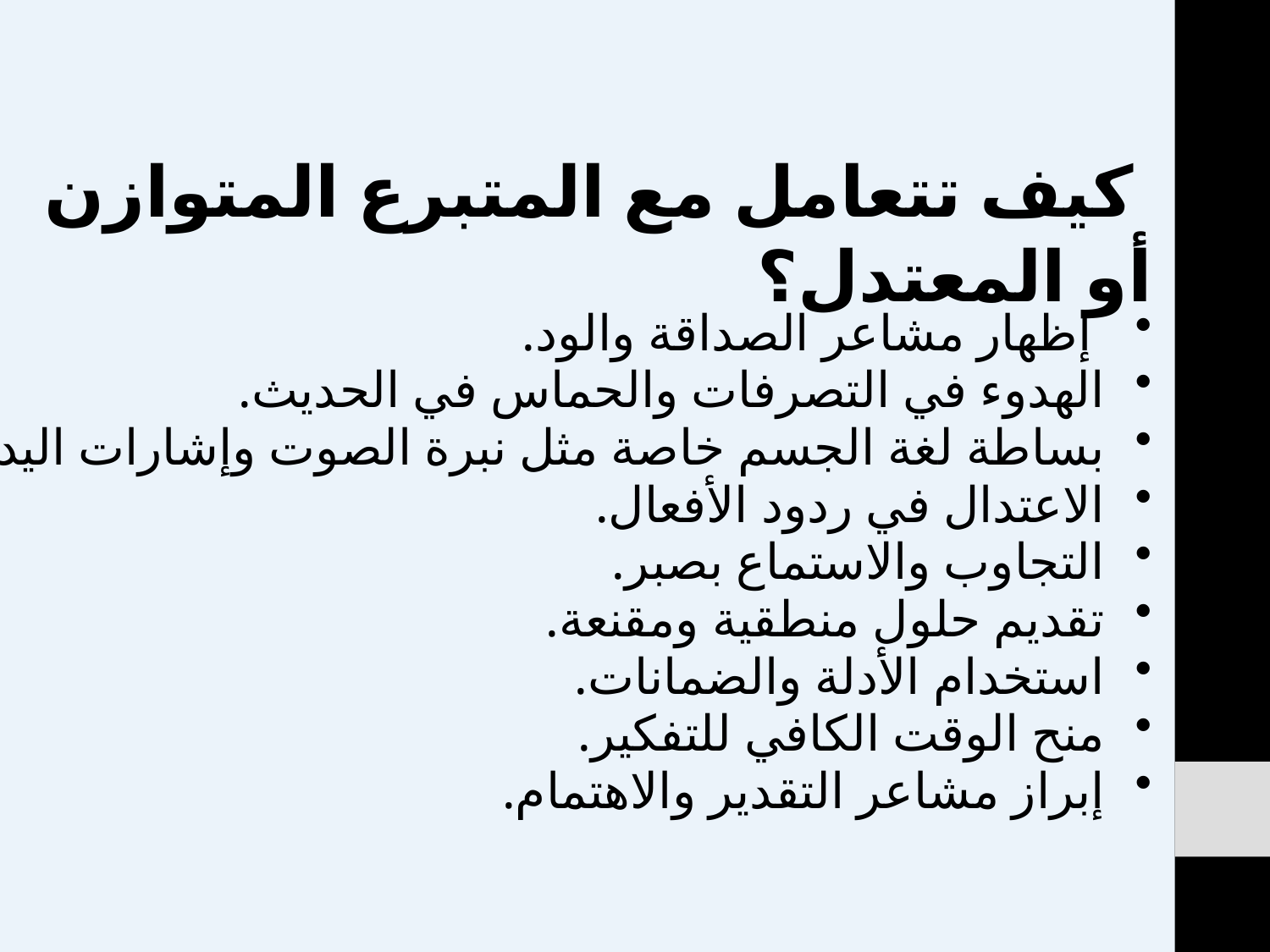

كيف تتعامل مع المتبرع المتوازن أو المعتدل؟
 إظهار مشاعر الصداقة والود.
الهدوء في التصرفات والحماس في الحديث.
بساطة لغة الجسم خاصة مثل نبرة الصوت وإشارات اليد.
الاعتدال في ردود الأفعال.
التجاوب والاستماع بصبر.
تقديم حلول منطقية ومقنعة.
استخدام الأدلة والضمانات.
منح الوقت الكافي للتفكير.
إبراز مشاعر التقدير والاهتمام.